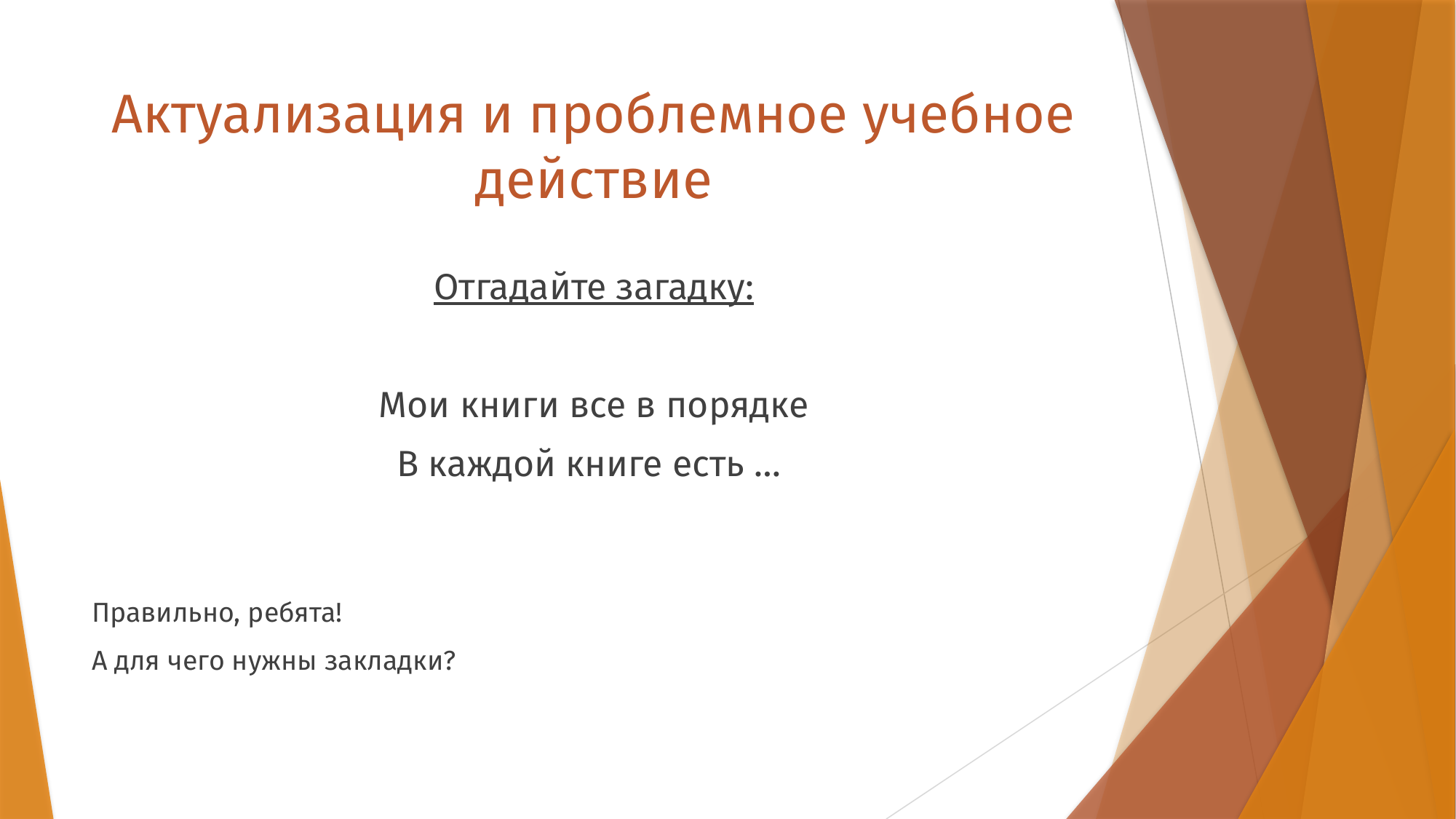

# Актуализация и проблемное учебное действие
Отгадайте загадку:

Мои книги все в порядке
В каждой книге есть …

Правильно, ребята!
А для чего нужны закладки?